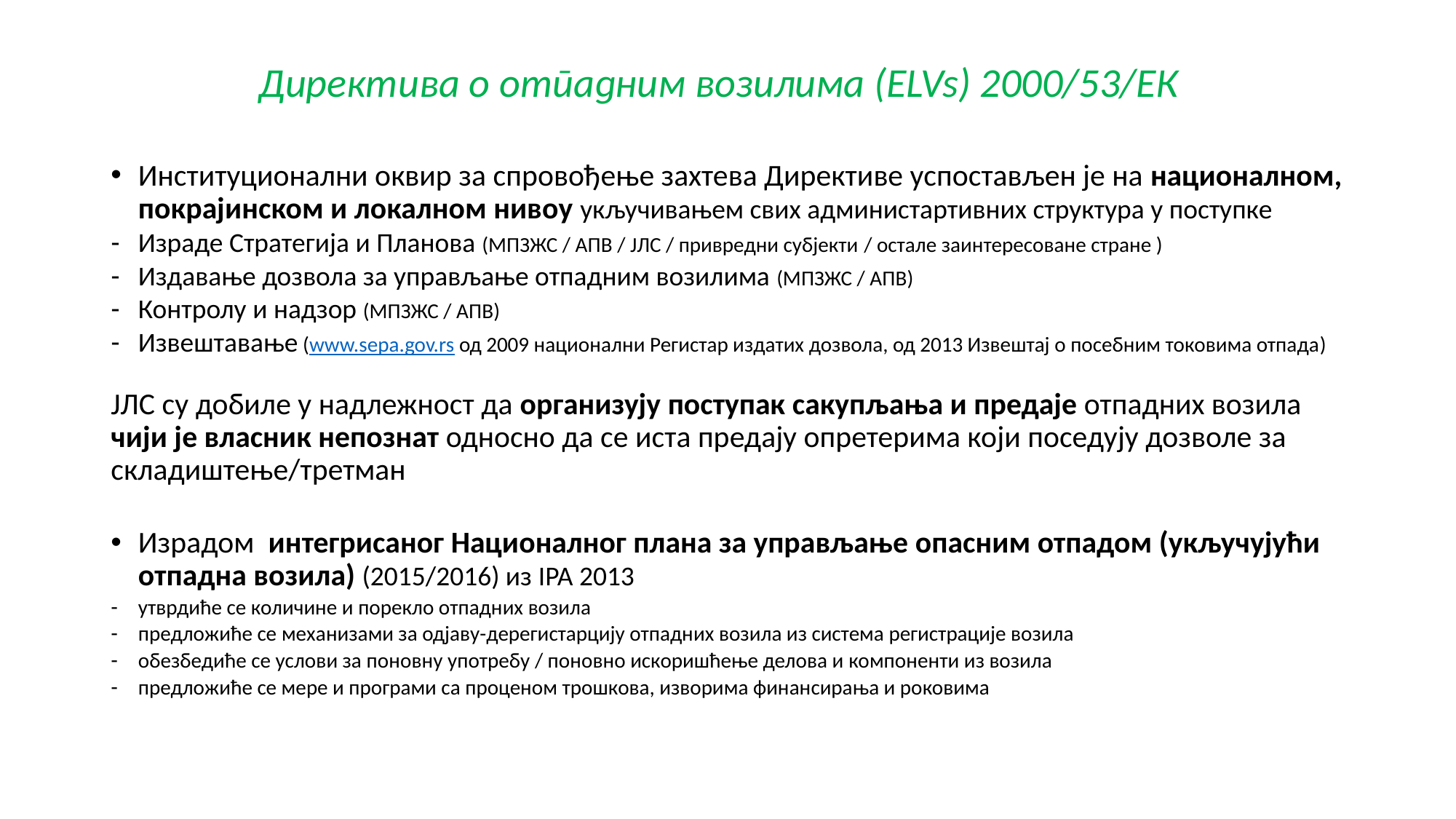

# Директива о отпадним возилима (ELVs) 2000/53/EК
Институционални оквир за спровођење захтева Директиве успостављен је на националном, покрајинском и локалном нивоу укључивањем свих администартивних структура у поступке
Израде Стратегија и Планова (МПЗЖС / АПВ / ЈЛС / привредни субјекти  / остале заинтересоване стране )
Издавање дозвола за управљање отпадним возилима (МПЗЖС / АПВ)
Контролу и надзор (МПЗЖС / АПВ)
Извештавање (www.sepa.gov.rs од 2009 национални Регистар издатих дозвола, од 2013 Извештај о посебним токовима отпада)

ЈЛС су добиле у надлежност да организују поступак сакупљања и предаје отпадних возила чији је власник непознат односно да се иста предају опретерима који поседују дозволе за складиштење/третман

Израдом  интегрисаног Националног плана за управљање опасним отпадом (укључујући отпадна возила) (2015/2016) из IPA 2013
утврдиће се количине и порекло отпадних возила
предложиће се механизами за одјаву-дерегистарцију отпадних возила из система регистрације возила
обезбедиће се услови за поновну употребу / поновно искоришћење делова и компоненти из возила
предложиће се мере и програми са проценом трошкова, изворима финансирања и роковима